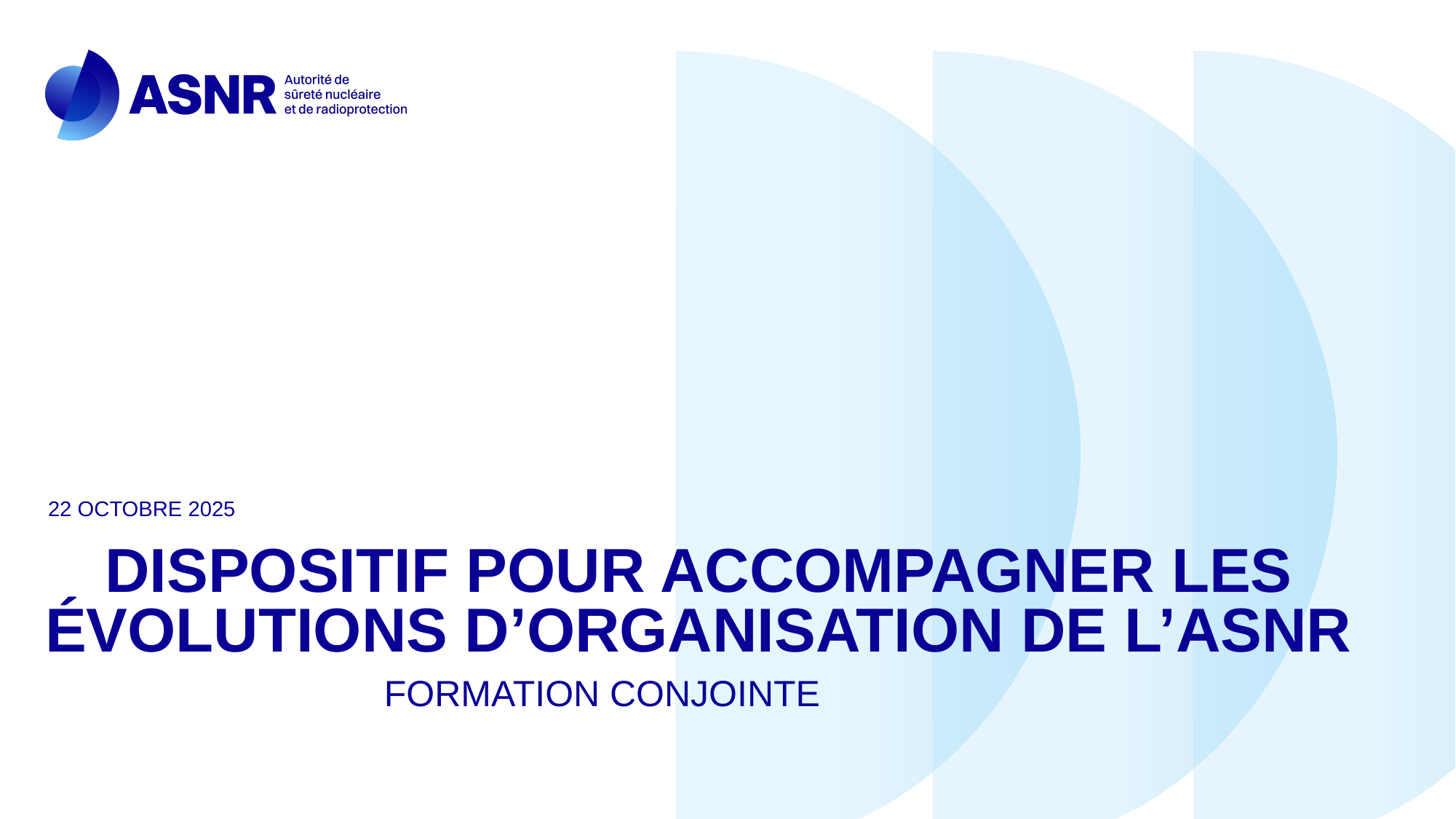

22 octobre 2025
# Dispositif pour accompagner les évolutions d’organisation de l’ASNR
Formation conjointe